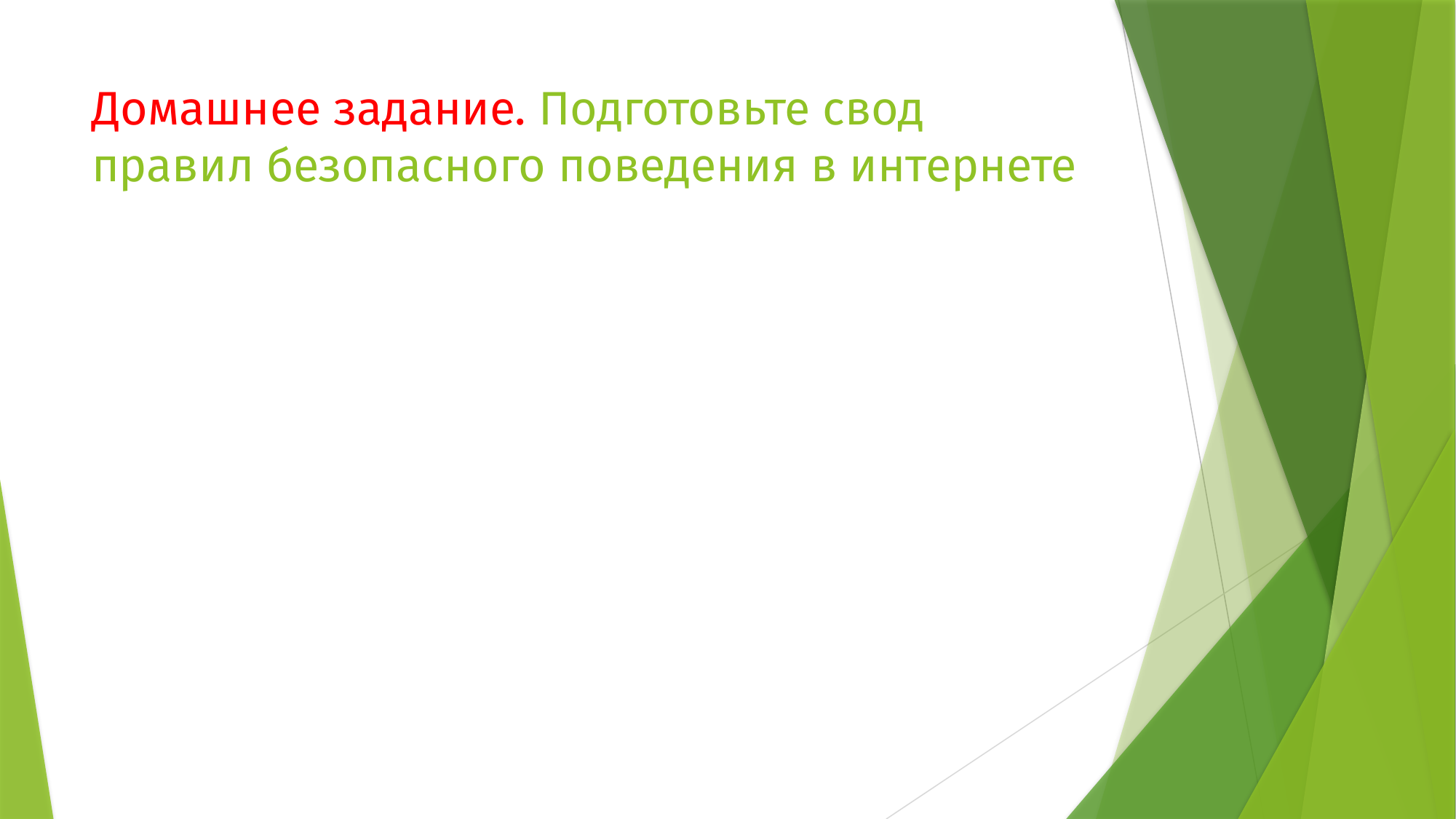

# Домашнее задание. Подготовьте свод правил безопасного поведения в интернете